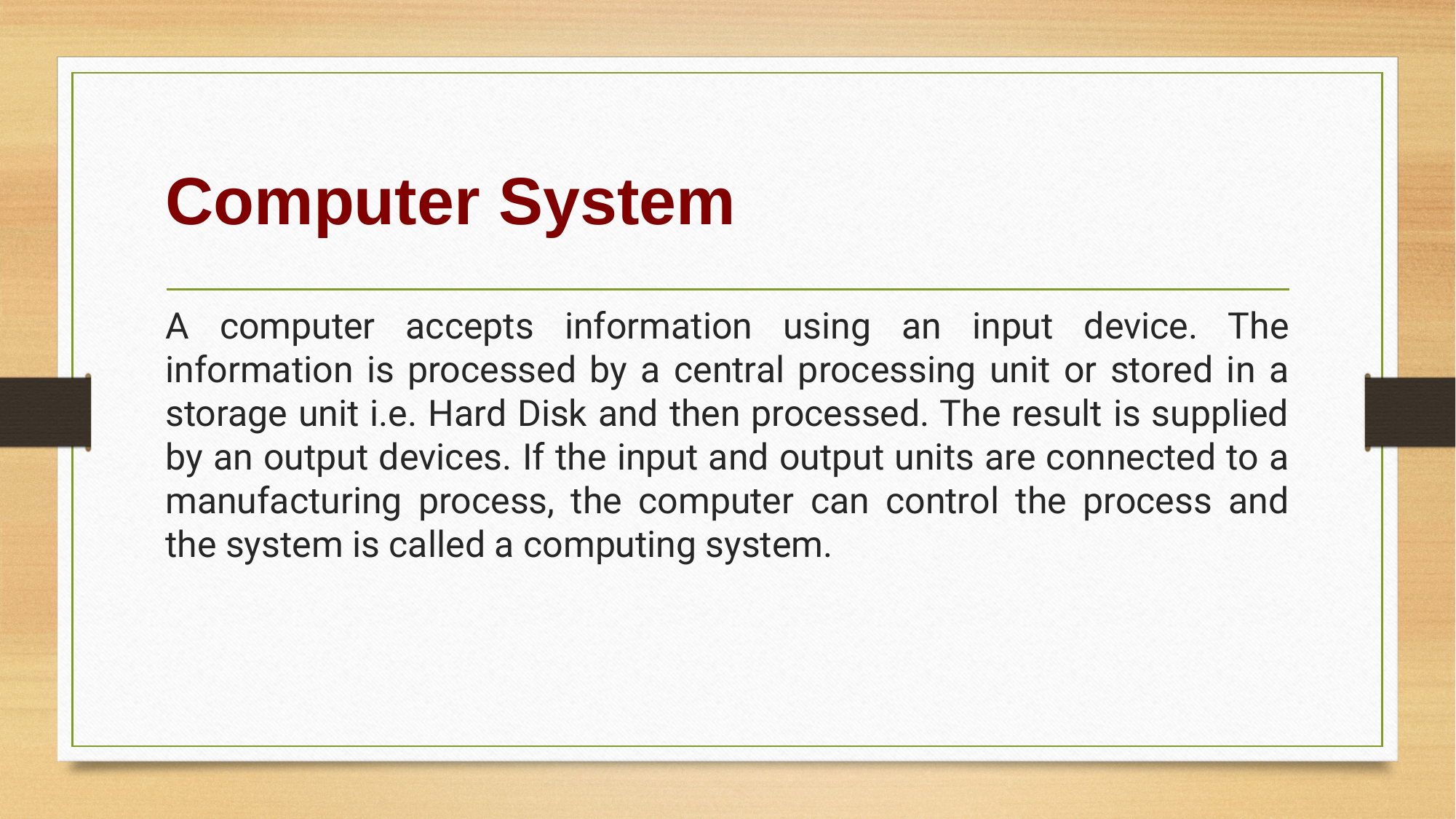

# Computer System
A computer accepts information using an input device. The information is processed by a central processing unit or stored in a storage unit i.e. Hard Disk and then processed. The result is supplied by an output devices. If the input and output units are connected to a manufacturing process, the computer can control the process and the system is called a computing system.